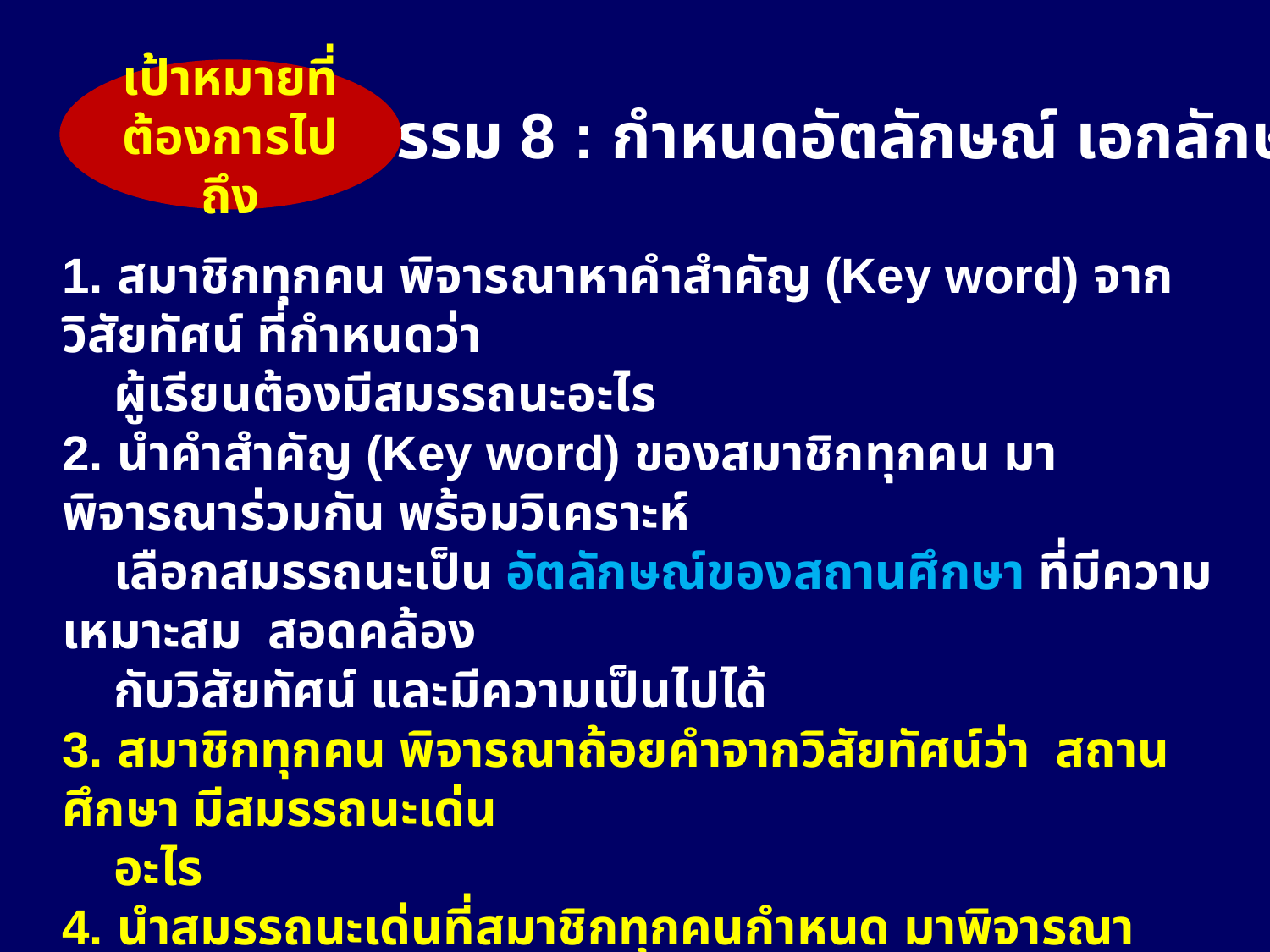

เป้าหมายที่ต้องการไปถึง
กิจกรรม 8 : กำหนดอัตลักษณ์ เอกลักษณ์
1. สมาชิกทุกคน พิจารณาหาคำสำคัญ (Key word) จากวิสัยทัศน์ ที่กำหนดว่า
    ผู้เรียนต้องมีสมรรถนะอะไร
2. นำคำสำคัญ (Key word) ของสมาชิกทุกคน มาพิจารณาร่วมกัน พร้อมวิเคราะห์
    เลือกสมรรถนะเป็น อัตลักษณ์ของสถานศึกษา ที่มีความเหมาะสม  สอดคล้อง
    กับวิสัยทัศน์ และมีความเป็นไปได้
3. สมาชิกทุกคน พิจารณาถ้อยคำจากวิสัยทัศน์ว่า  สถานศึกษา มีสมรรถนะเด่น
    อะไร
4. นำสมรรถนะเด่นที่สมาชิกทุกคนกำหนด มาพิจารณาวิเคราะห์เลือกสมรรถนะ
    เด่น เป็น เอกลักษณ์ของสถานศึกษา ที่มีความเหมาะสม สอดคล้องกับ
    วิสัยทัศน์ และมีลักษณะเด่นจริง
5. กำหนดคำนิยาม ความหมายของ อัตลักษณ์ และ เอกลักษณ์ ที่กำหนด